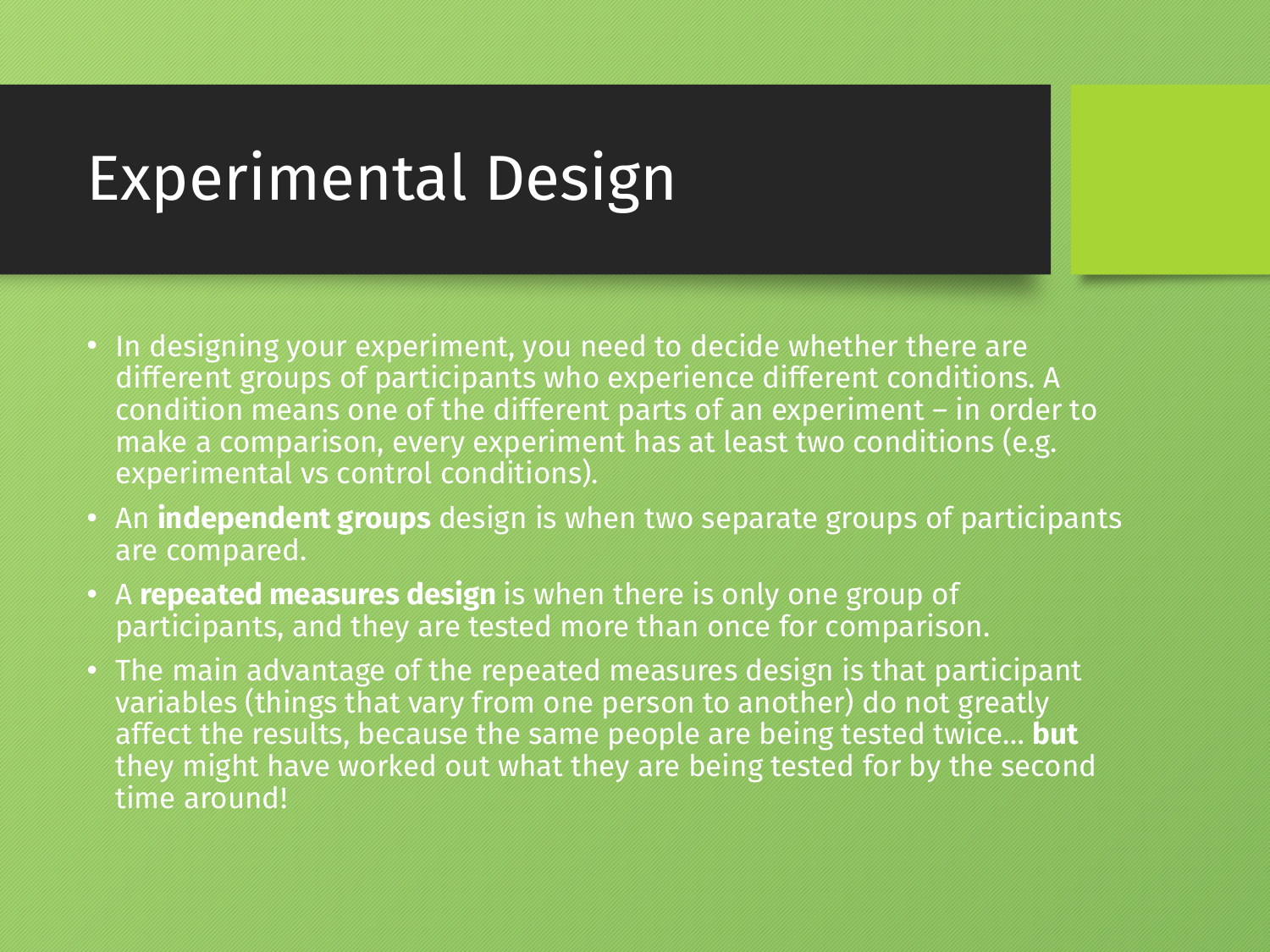

# Experimental Design
In designing your experiment, you need to decide whether there are different groups of participants who experience different conditions. A condition means one of the different parts of an experiment – in order to make a comparison, every experiment has at least two conditions (e.g. experimental vs control conditions).
An independent groups design is when two separate groups of participants are compared.
A repeated measures design is when there is only one group of participants, and they are tested more than once for comparison.
The main advantage of the repeated measures design is that participant variables (things that vary from one person to another) do not greatly affect the results, because the same people are being tested twice… but they might have worked out what they are being tested for by the second time around!